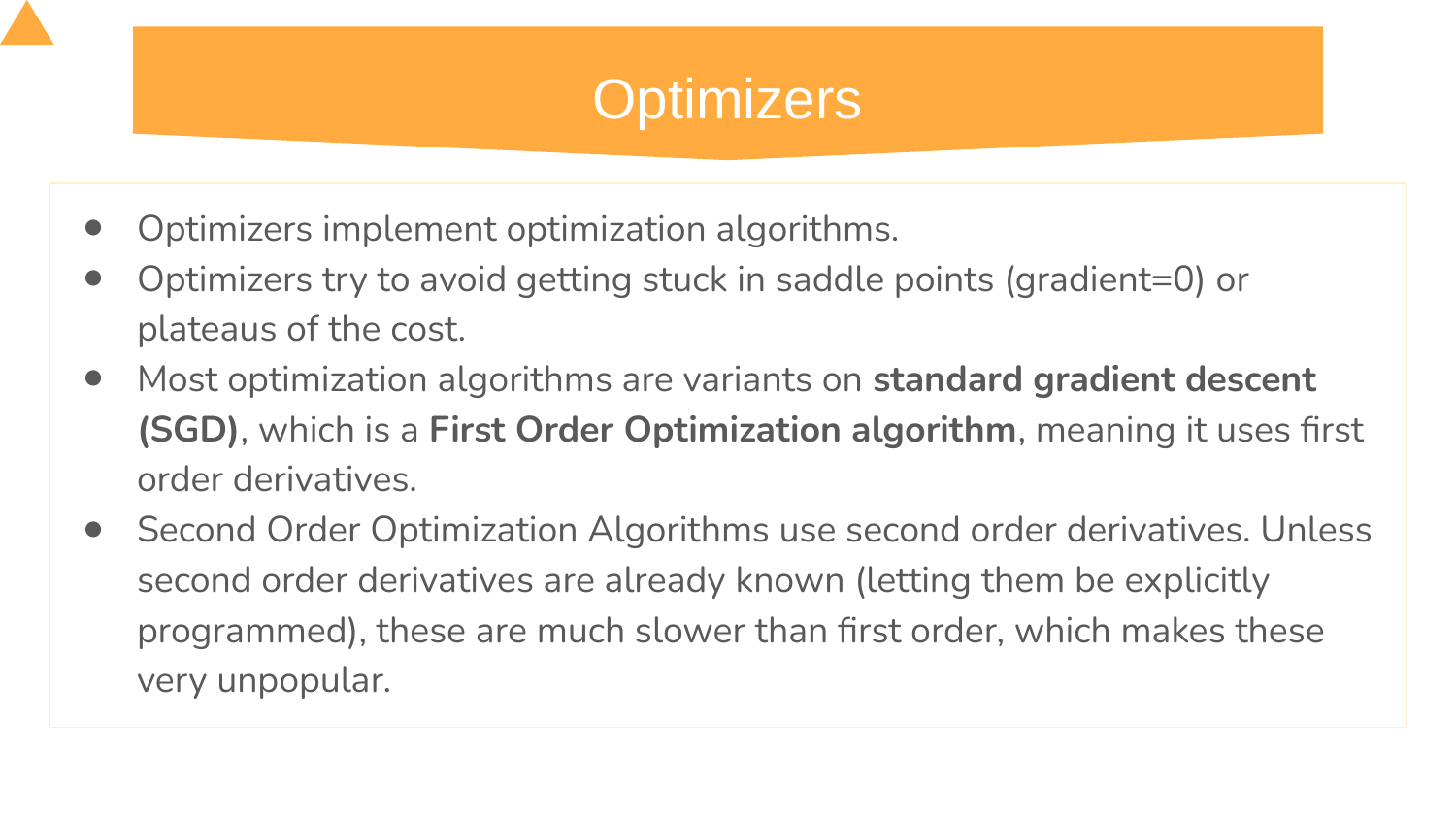

# Optimizers
Optimizers implement optimization algorithms.
Optimizers try to avoid getting stuck in saddle points (gradient=0) or plateaus of the cost.
Most optimization algorithms are variants on standard gradient descent (SGD), which is a First Order Optimization algorithm, meaning it uses first order derivatives.
Second Order Optimization Algorithms use second order derivatives. Unless second order derivatives are already known (letting them be explicitly programmed), these are much slower than first order, which makes these very unpopular.